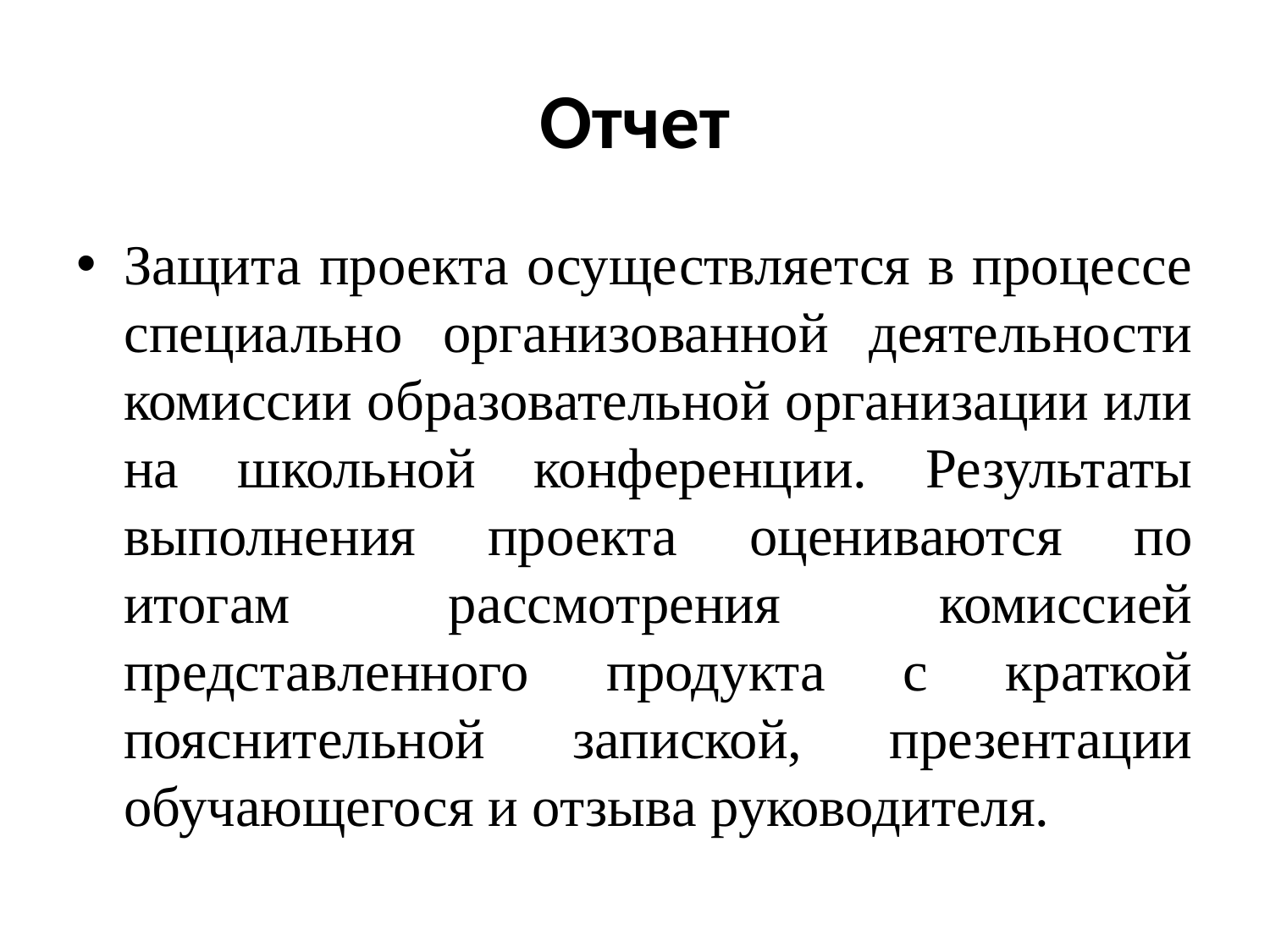

# Отчет
Защита проекта осуществляется в процессе специально организованной деятельности комиссии образовательной организации или на школьной конференции. Результаты выполнения проекта оцениваются по итогам рассмотрения комиссией представленного продукта с краткой пояснительной запиской, презентации обучающегося и отзыва руководителя.